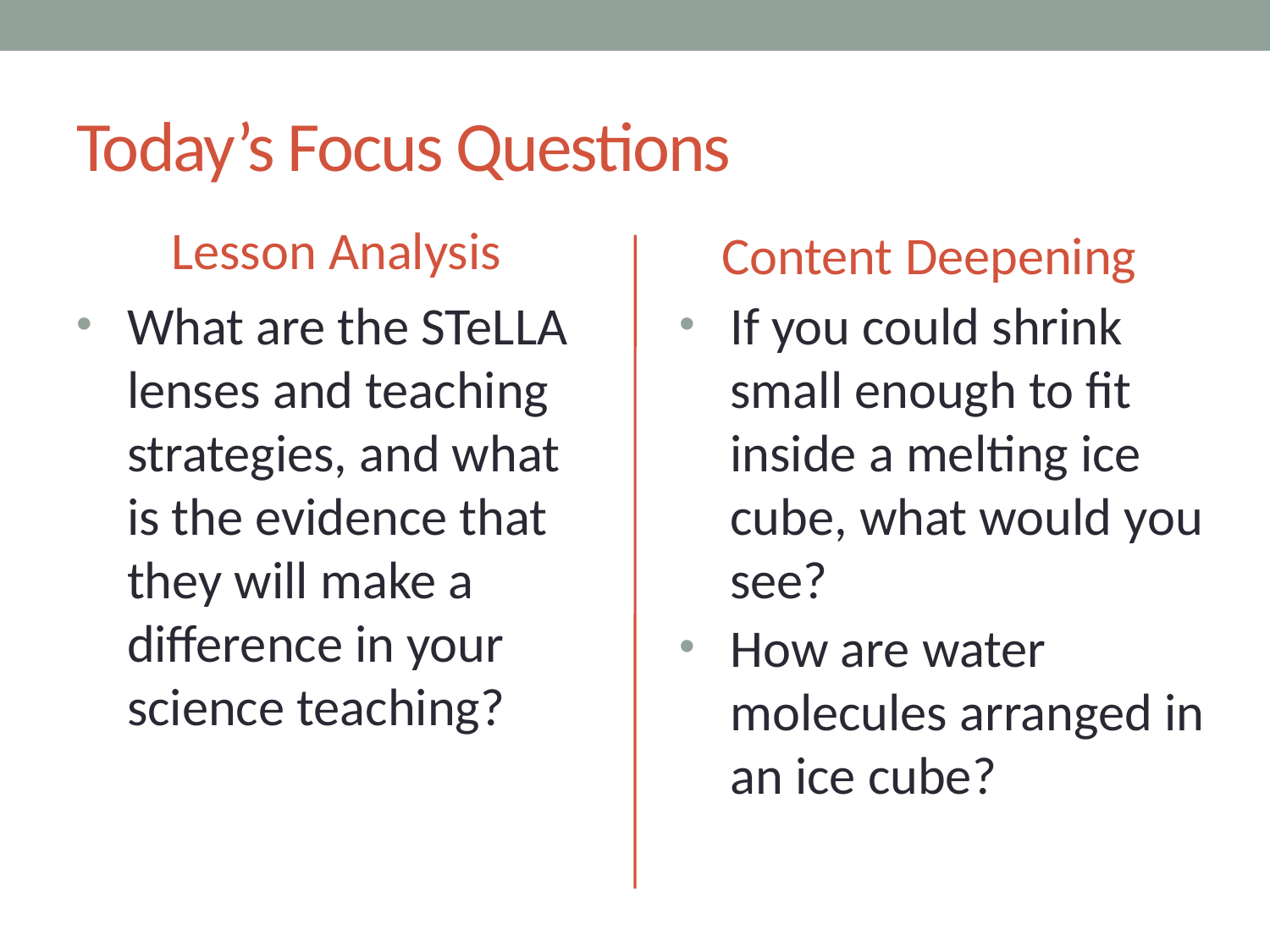

# Today’s Focus Questions
Lesson Analysis
Content Deepening
What are the STeLLA lenses and teaching strategies, and what is the evidence that they will make a difference in your science teaching?
If you could shrink small enough to fit inside a melting ice cube, what would you see?
How are water molecules arranged in an ice cube?